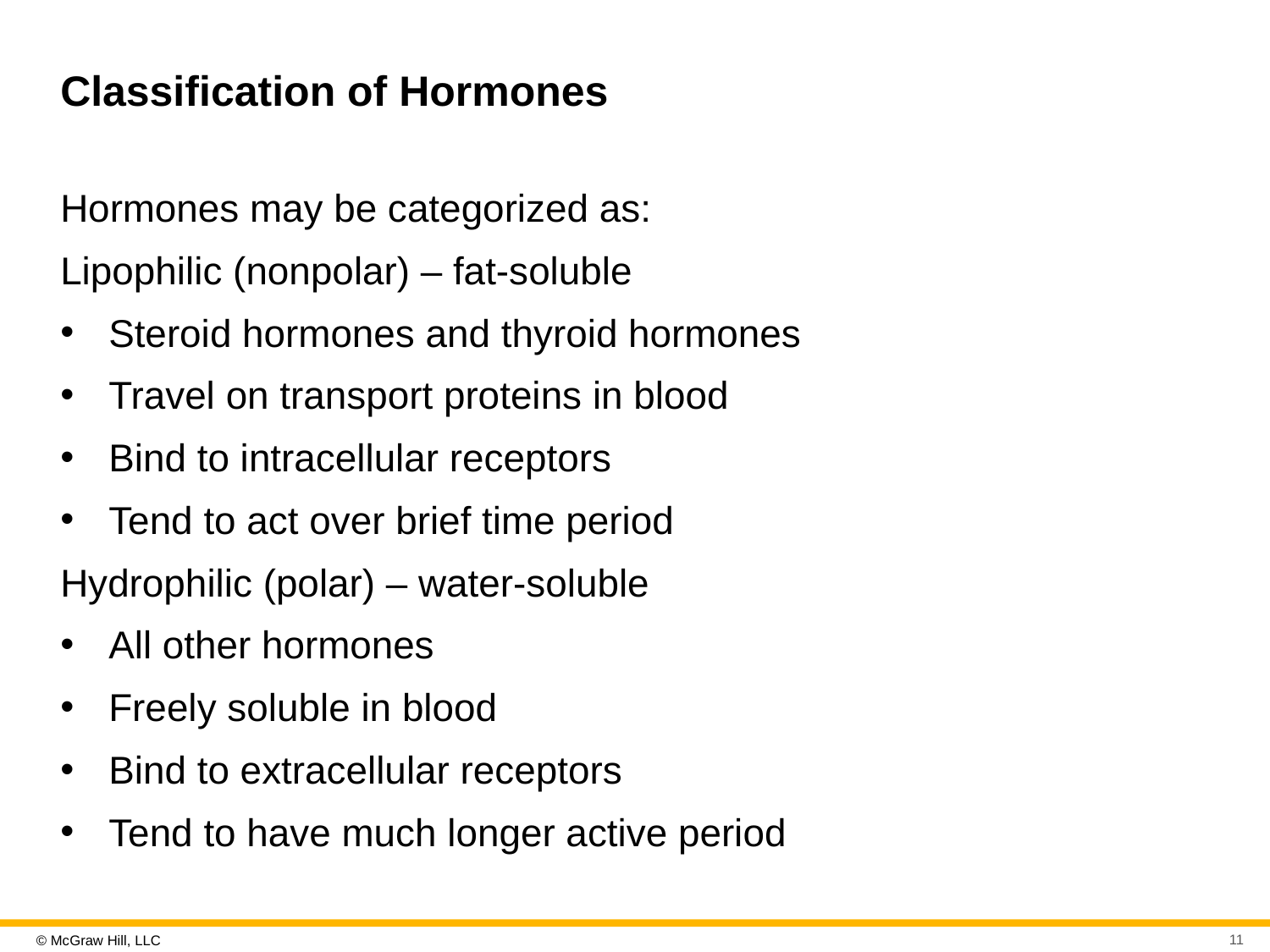

# Classification of Hormones
Hormones may be categorized as:
Lipophilic (nonpolar) – fat-soluble
Steroid hormones and thyroid hormones
Travel on transport proteins in blood
Bind to intracellular receptors
Tend to act over brief time period
Hydrophilic (polar) – water-soluble
All other hormones
Freely soluble in blood
Bind to extracellular receptors
Tend to have much longer active period
11